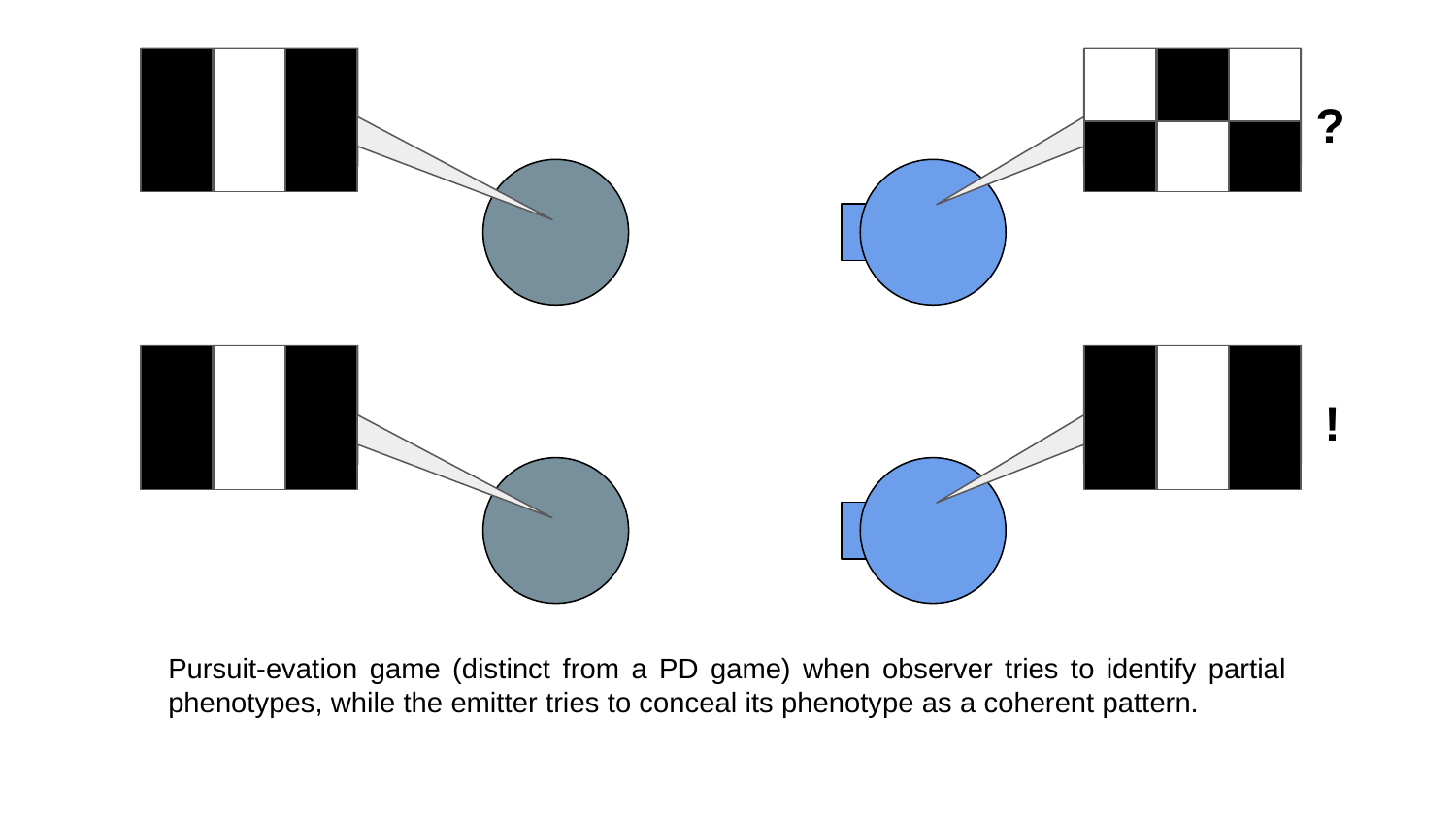

?

!

Pursuit-evation game (distinct from a PD game) when observer tries to identify partial phenotypes, while the emitter tries to conceal its phenotype as a coherent pattern.